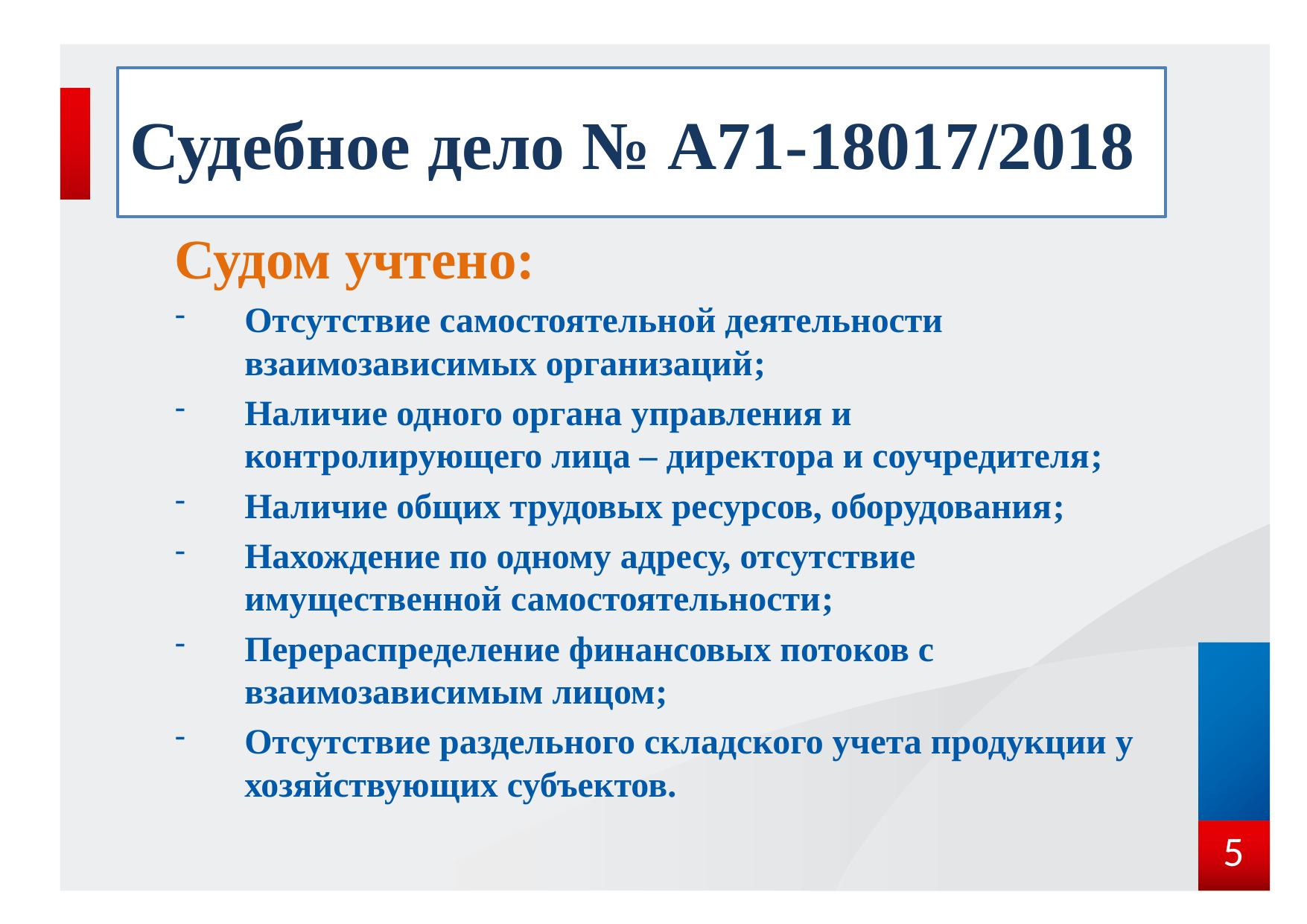

# Судебное дело № А71-18017/2018
Судом учтено:
Отсутствие самостоятельной деятельности взаимозависимых организаций;
Наличие одного органа управления и контролирующего лица – директора и соучредителя;
Наличие общих трудовых ресурсов, оборудования;
Нахождение по одному адресу, отсутствие имущественной самостоятельности;
Перераспределение финансовых потоков с взаимозависимым лицом;
Отсутствие раздельного складского учета продукции у хозяйствующих субъектов.

5